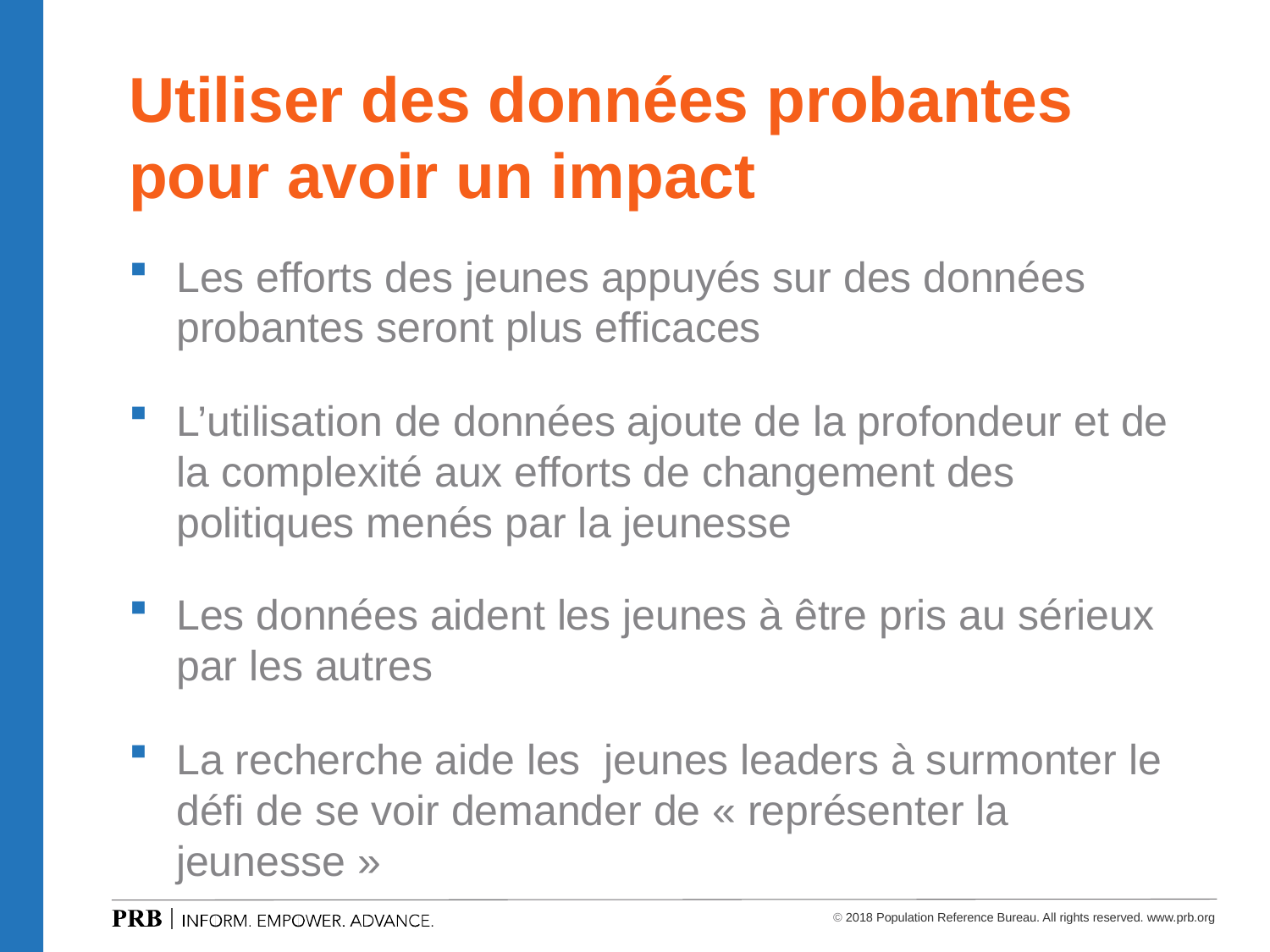

# Utiliser des données probantes pour avoir un impact
Les efforts des jeunes appuyés sur des données probantes seront plus efficaces
L’utilisation de données ajoute de la profondeur et de la complexité aux efforts de changement des politiques menés par la jeunesse
Les données aident les jeunes à être pris au sérieux par les autres
La recherche aide les  jeunes leaders à surmonter le défi de se voir demander de « représenter la jeunesse »